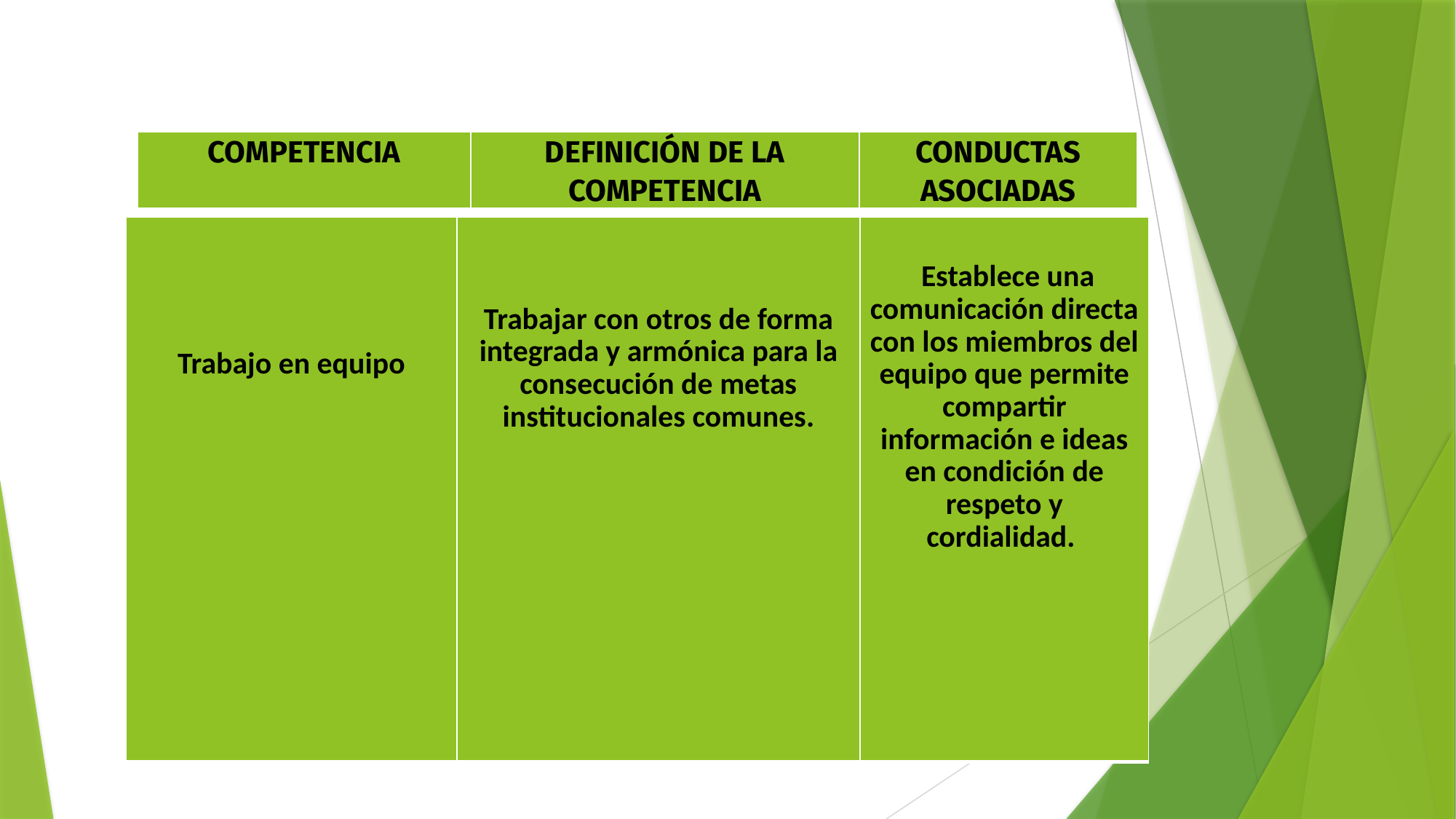

#
| COMPETENCIA | DEFINICIÓN DE LA COMPETENCIA | CONDUCTAS ASOCIADAS |
| --- | --- | --- |
| Trabajo en equipo | Trabajar con otros de forma integrada y armónica para la consecución de metas institucionales comunes. | Establece una comunicación directa con los miembros del equipo que permite compartir información e ideas en condición de respeto y cordialidad. |
| --- | --- | --- |